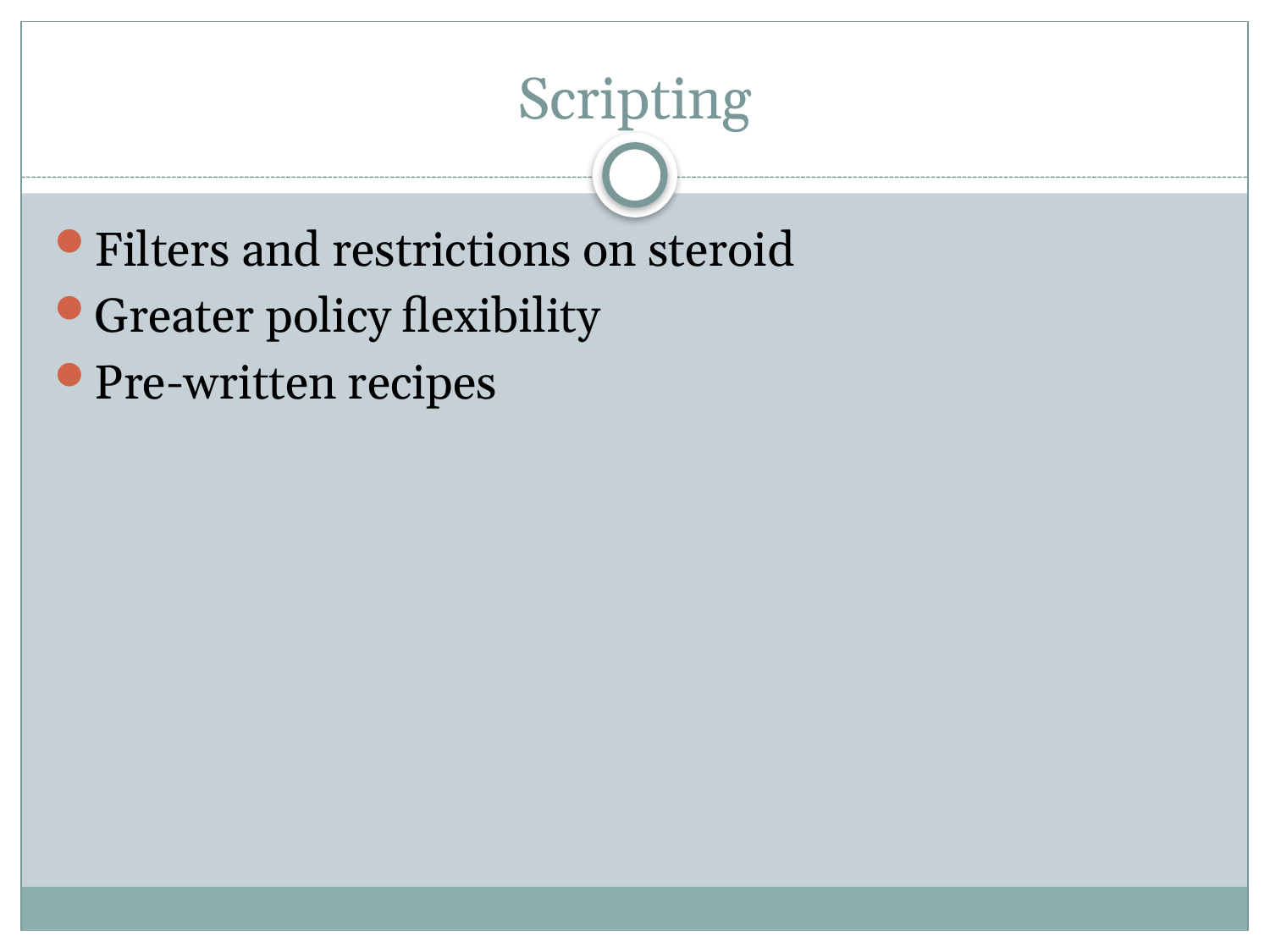

# Scripting
Filters and restrictions on steroid
Greater policy flexibility
Pre-written recipes